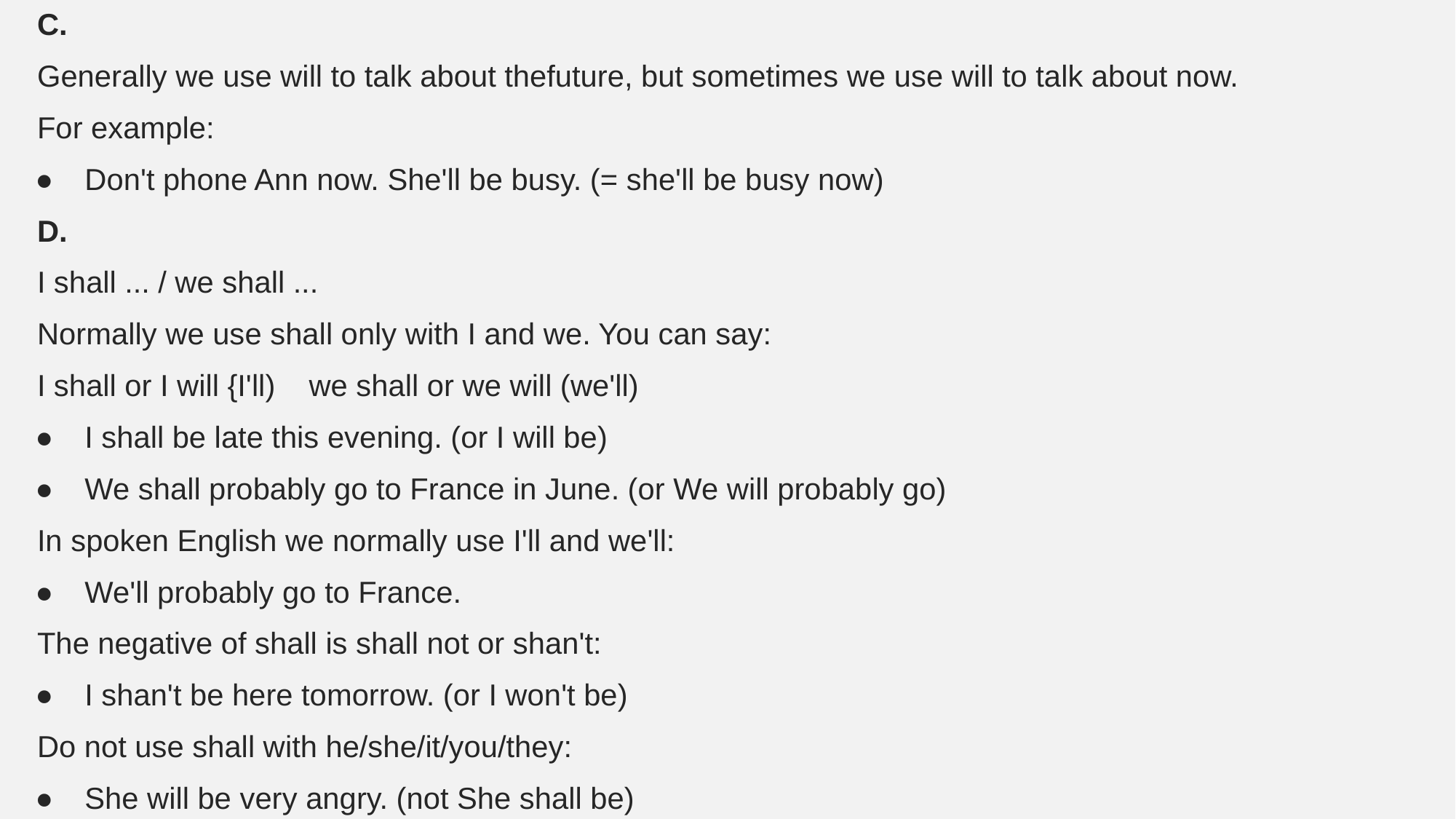

#
C.
Generally we use will to talk about thefuture, but sometimes we use will to talk about now.
For example:
⦁    Don't phone Ann now. She'll be busy. (= she'll be busy now)
D.
I shall ... / we shall ...
Normally we use shall only with I and we. You can say:
I shall or I will {I'll)    we shall or we will (we'll)
⦁    I shall be late this evening. (or I will be)
⦁    We shall probably go to France in June. (or We will probably go)
In spoken English we normally use I'll and we'll:
⦁    We'll probably go to France.
The negative of shall is shall not or shan't:
⦁    I shan't be here tomorrow. (or I won't be)
Do not use shall with he/she/it/you/they:
⦁    She will be very angry. (not She shall be)